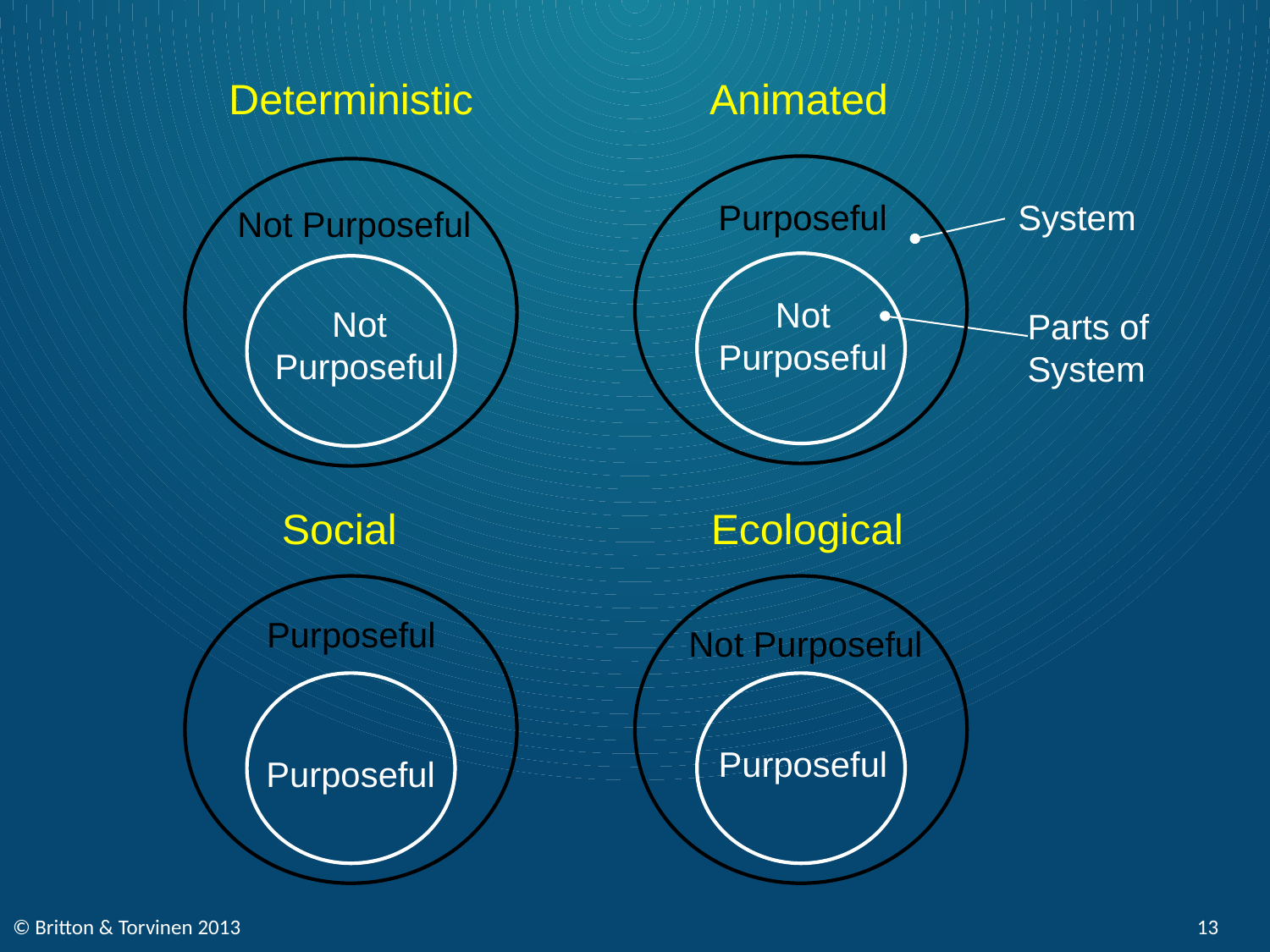

Deterministic
Animated

Purposeful
System
Not Purposeful
Not
Purposeful
Not
Purposeful
Parts of System
Social
Ecological

Purposeful
Not Purposeful
Purposeful
Purposeful
© Britton & Torvinen 2013
13